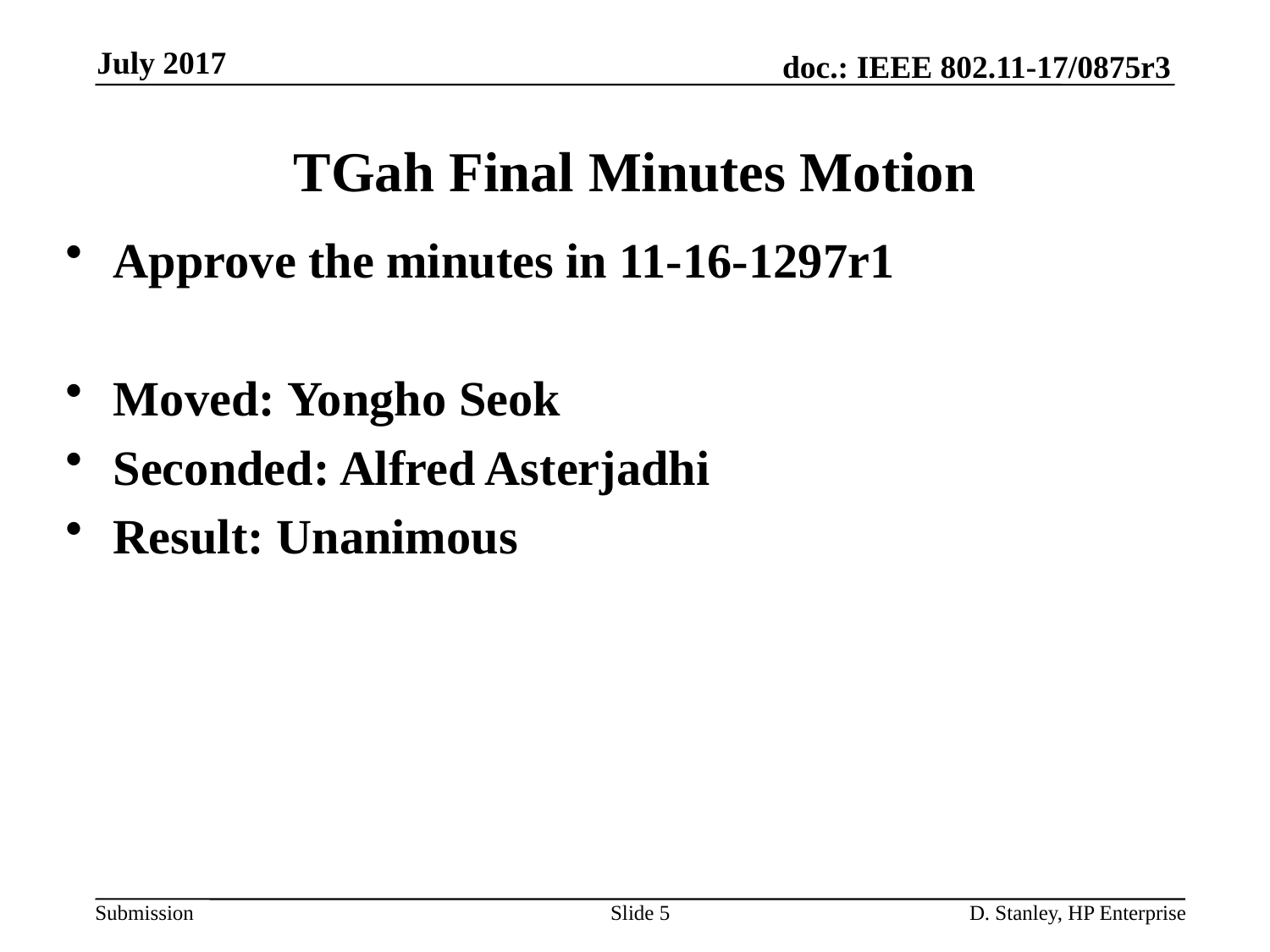

July 2017
# TGah Final Minutes Motion
Approve the minutes in 11-16-1297r1

Moved: Yongho Seok
Seconded: Alfred Asterjadhi
Result: Unanimous

Slide 5
D. Stanley, HP Enterprise